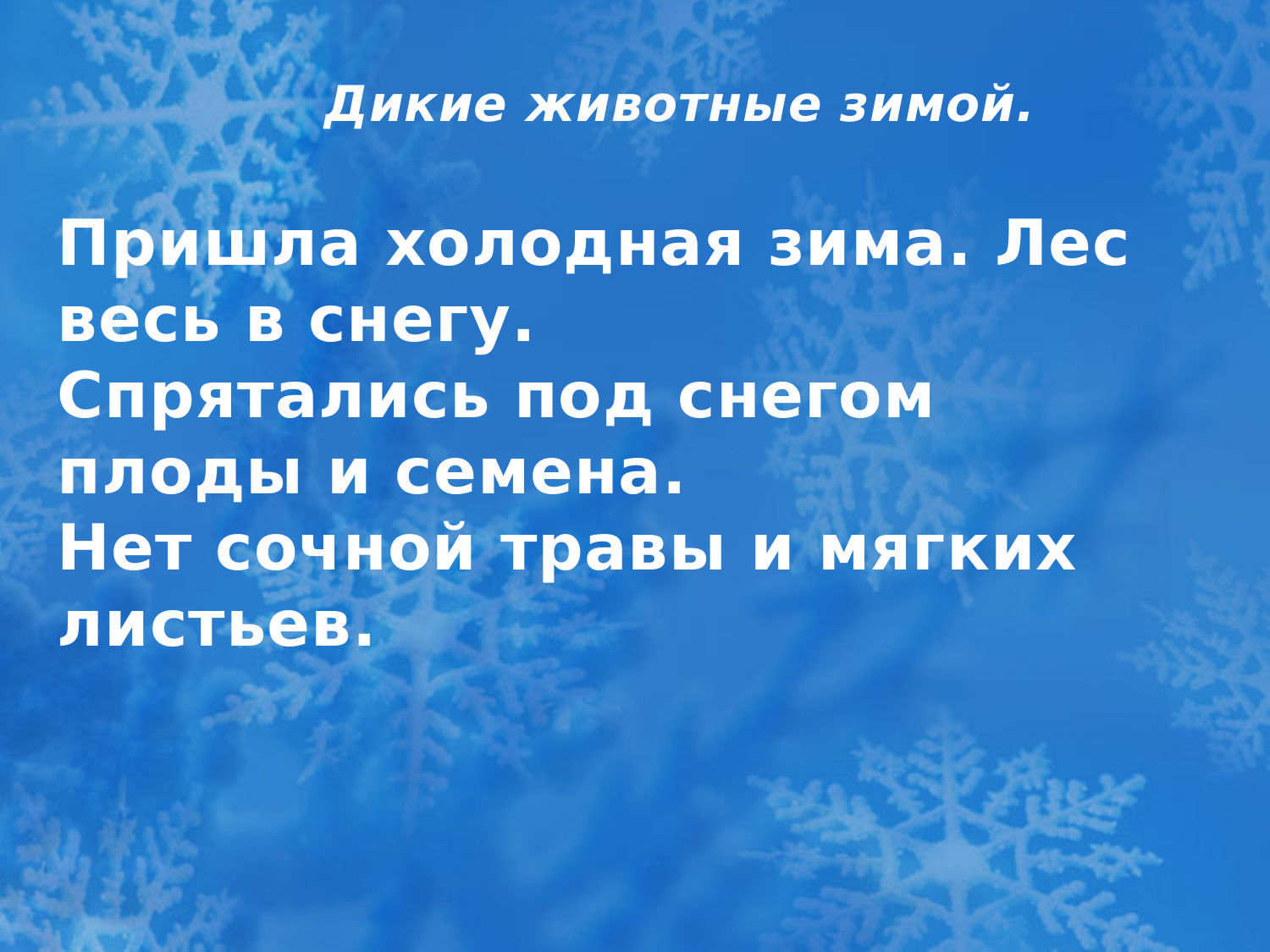

Дикие животные зимой.
Пришла холодная зима. Лес весь в снегу.
Спрятались под снегом плоды и семена.
Нет сочной травы и мягких листьев.